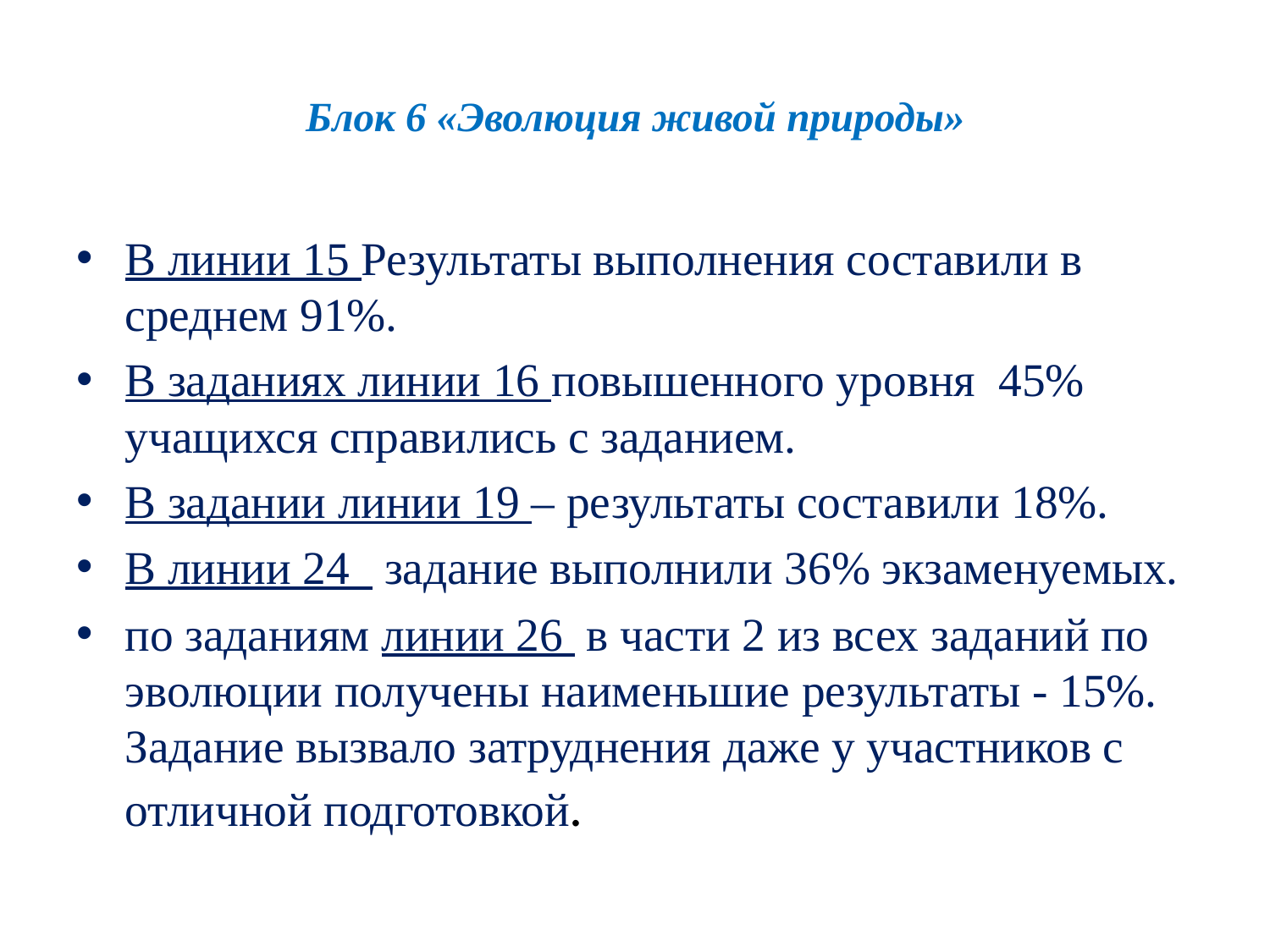

# Блок 6 «Эволюция живой природы»
В линии 15 Результаты выполнения составили в среднем 91%.
В заданиях линии 16 повышенного уровня  45% учащихся справились с заданием.
В задании линии 19 – результаты составили 18%.
В линии 24   задание выполнили 36% экзаменуемых.
по заданиям линии 26  в части 2 из всех заданий по эволюции получены наименьшие результаты - 15%.  Задание вызвало затруднения даже у участников с отличной подготовкой.